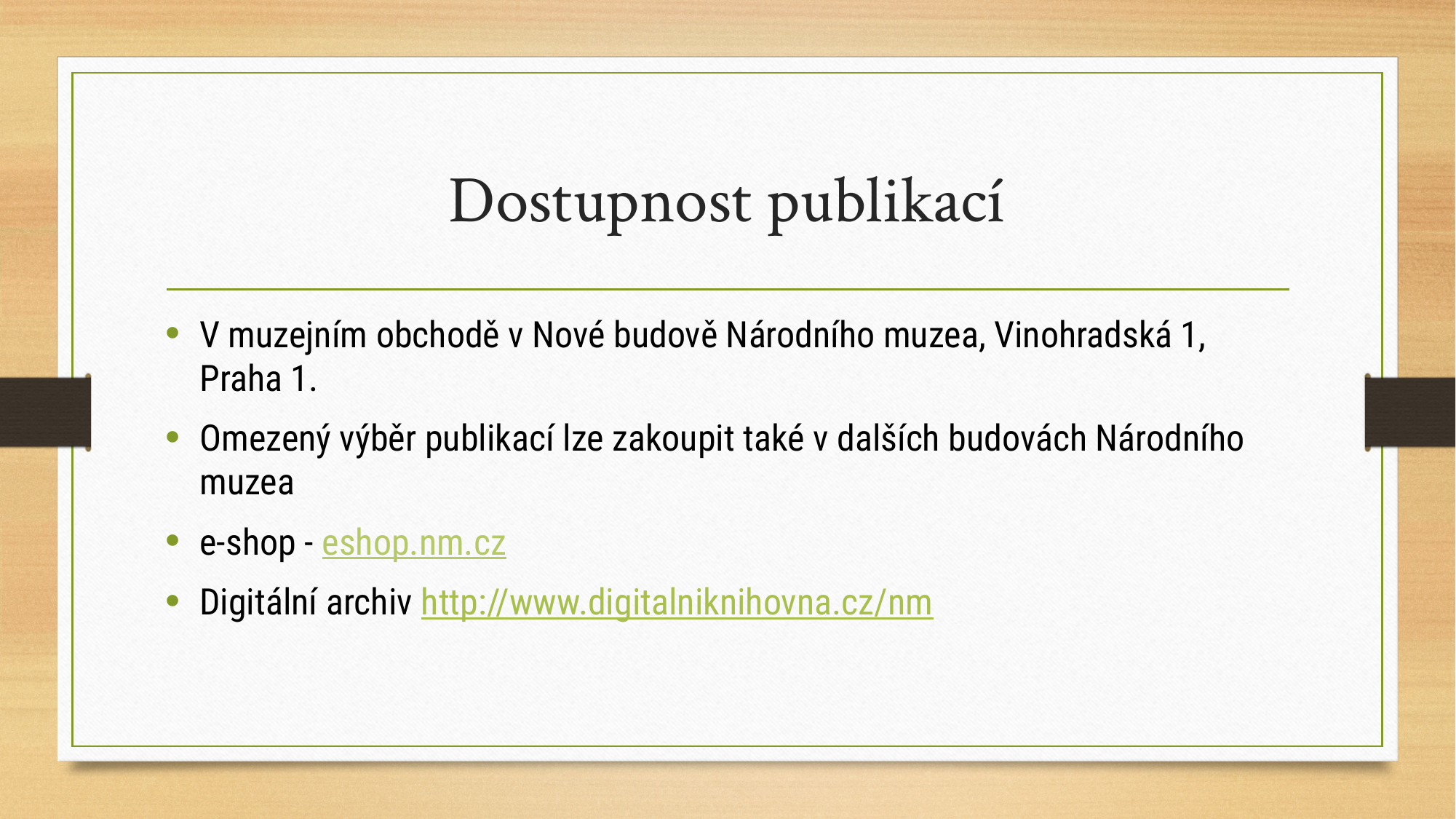

# Dostupnost publikací
V muzejním obchodě v Nové budově Národního muzea, Vinohradská 1, Praha 1.
Omezený výběr publikací lze zakoupit také v dalších budovách Národního muzea
e-shop - eshop.nm.cz
Digitální archiv http://www.digitalniknihovna.cz/nm